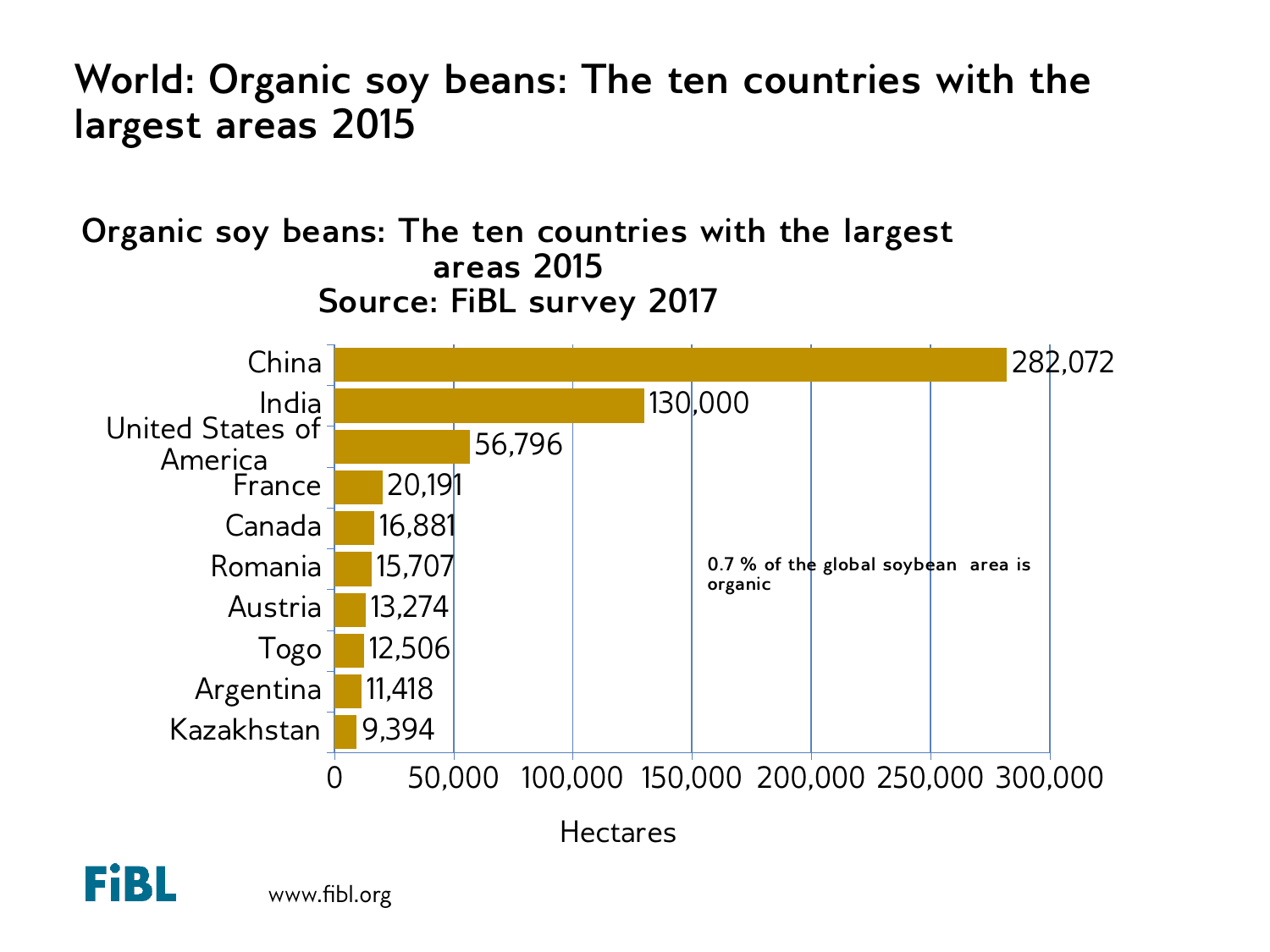

# World: Organic soy beans: The ten countries with the largest areas 2015

### Chart: Organic soy beans: The ten countries with the largest areas 2015
Source: FiBL survey 2017

| Category | Hectares |
|---|---|
| Kazakhstan | 9393.9 |
| Argentina | 11417.75 |
| Togo | 12506.25 |
| Austria | 13273.92 |
| Romania | 15707.0 |
| Canada | 16880.7005081906 |
| France | 20191.0 |
| United States of America | 56795.65667 |
| India | 130000.0 |
| China | 282072.05 |